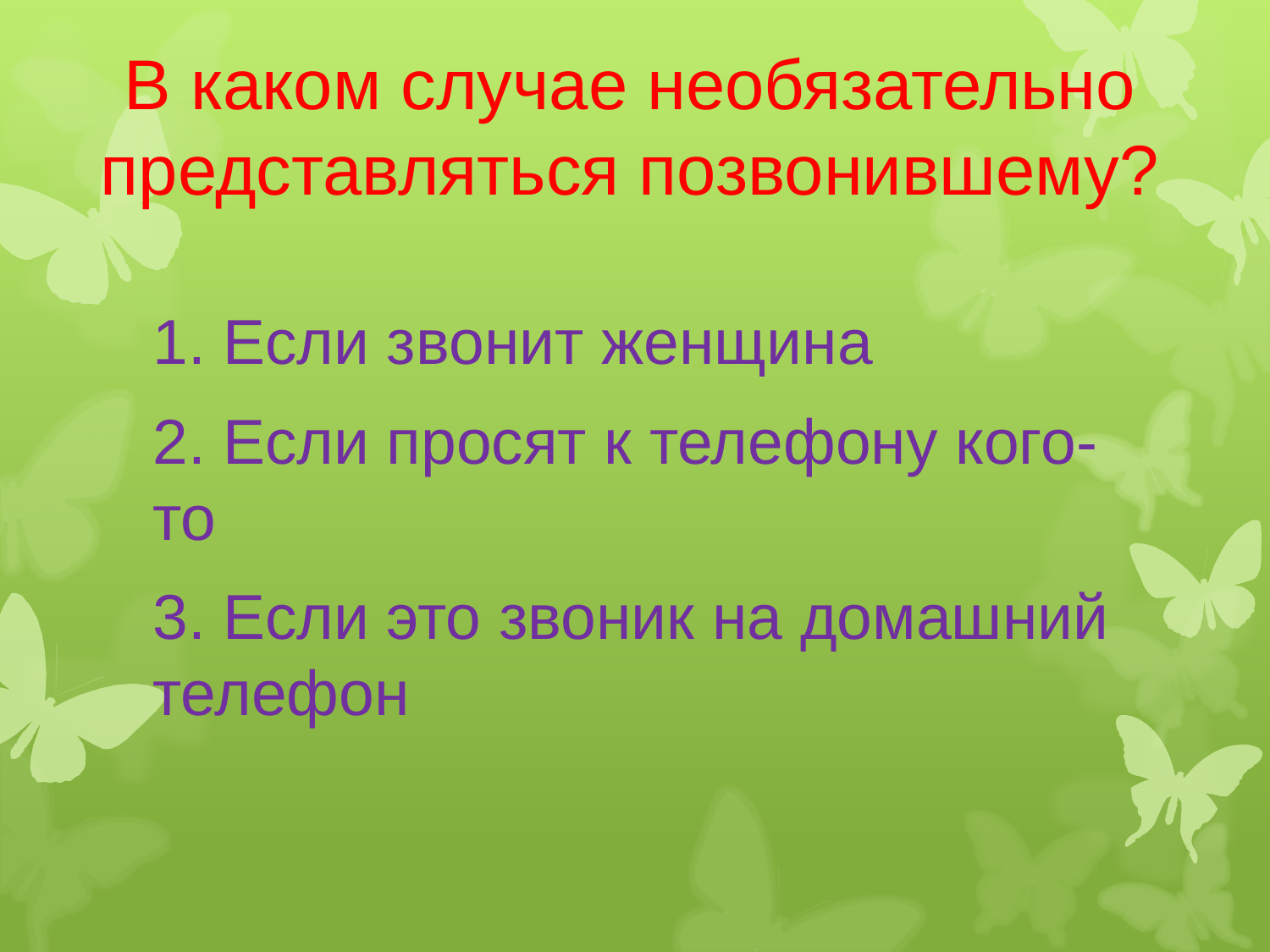

# В каком случае необязательно представляться позвонившему?
1. Если звонит женщина
2. Если просят к телефону кого-то
3. Если это звоник на домашний телефон